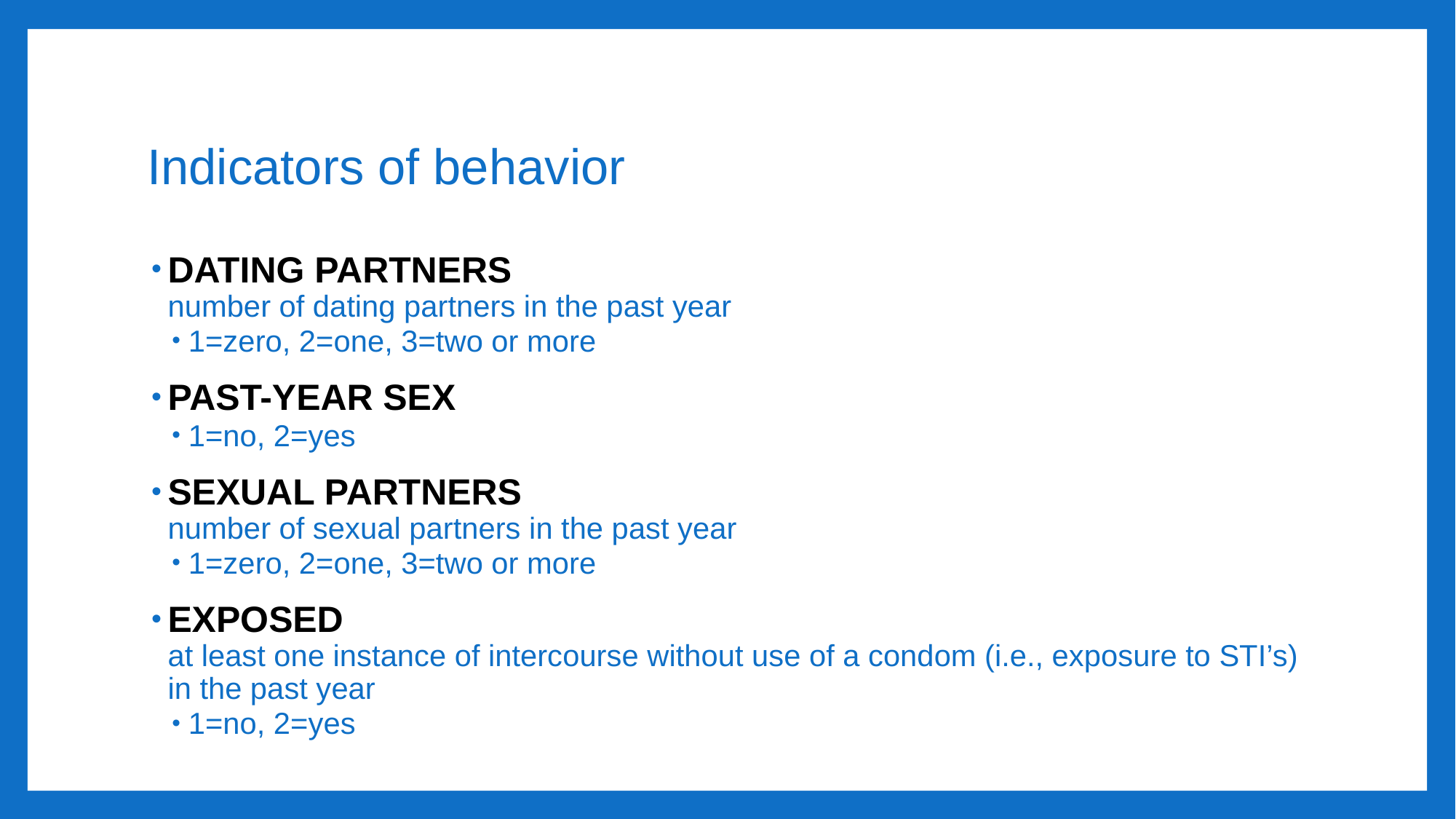

# Indicators of behavior
DATING PARTNERS
number of dating partners in the past year
1=zero, 2=one, 3=two or more
PAST-YEAR SEX
1=no, 2=yes
SEXUAL PARTNERS
number of sexual partners in the past year
1=zero, 2=one, 3=two or more
EXPOSED
at least one instance of intercourse without use of a condom (i.e., exposure to STI’s) in the past year
1=no, 2=yes